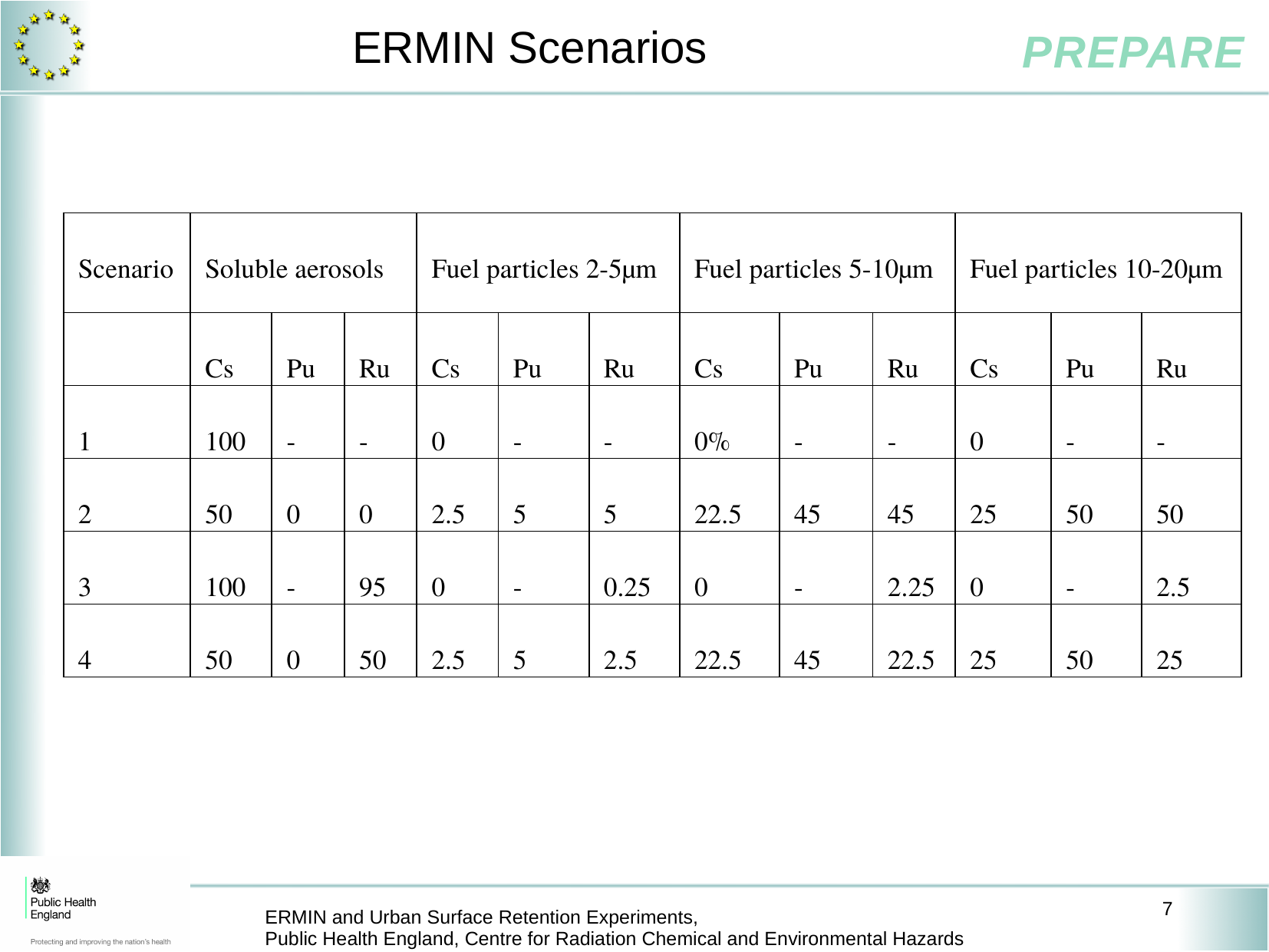

# ERMIN Scenarios

| Scenario | Soluble aerosols |  |  | Fuel particles 2-5µm |  |  | Fuel particles 5-10µm |  |  | Fuel particles 10-20µm |  |  |
| --- | --- | --- | --- | --- | --- | --- | --- | --- | --- | --- | --- | --- |
|  | Cs | Pu | Ru | Cs | Pu | Ru | Cs | Pu | Ru | Cs | Pu | Ru |
| 1 | 100 | - | - | 0 | - | - | 0% | - | - | 0 | - | - |
| 2 | 50 | 0 | 0 | 2.5 | 5 | 5 | 22.5 | 45 | 45 | 25 | 50 | 50 |
| 3 | 100 | - | 95 | 0 | - | 0.25 | 0 | - | 2.25 | 0 | - | 2.5 |
| 4 | 50 | 0 | 50 | 2.5 | 5 | 2.5 | 22.5 | 45 | 22.5 | 25 | 50 | 25 |